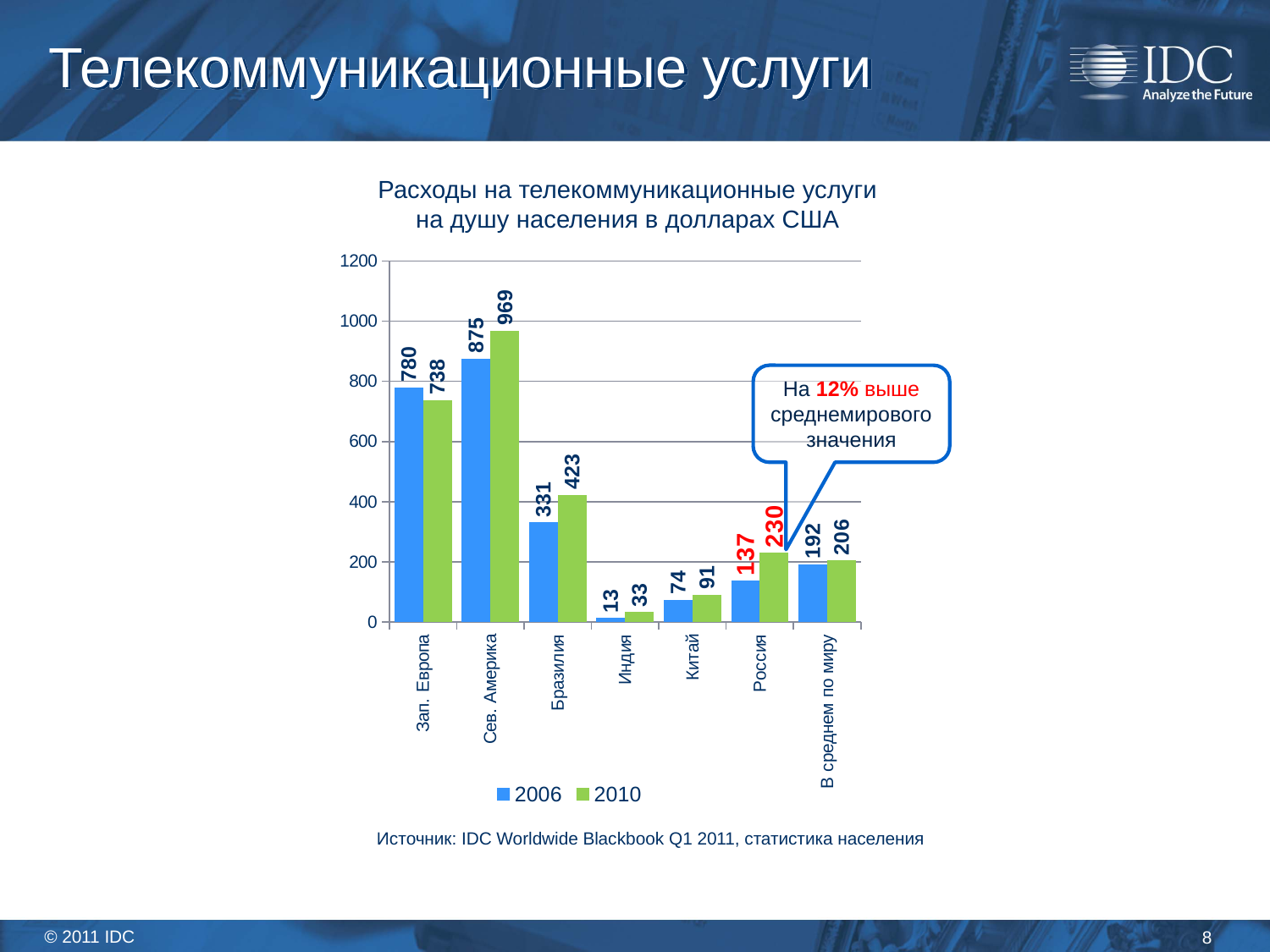

# Телекоммуникационные услуги
Расходы на телекоммуникационные услуги на душу населения в долларах США

### Chart

| Category | 2006 | 2010 |
|---|---|---|
| Зап. Европа | 779.8000171987477 | 738.257776995282 |
| Сев. Америка | 875.2215047026194 | 968.7776191744979 |
| Бразилия | 331.3853835232886 | 422.7149807505548 |
| Индия | 13.448273060030514 | 33.10380918441593 |
| Китай | 73.79723787386406 | 90.7072908510064 |
| Россия | 137.34695130338062 | 229.54904775512153 |
| В среднем по миру | 192.49080080084218 | 205.60743781715036 |
На 12% выше среднемирового значения
Источник: IDC Worldwide Blackbook Q1 2011, статистика населения